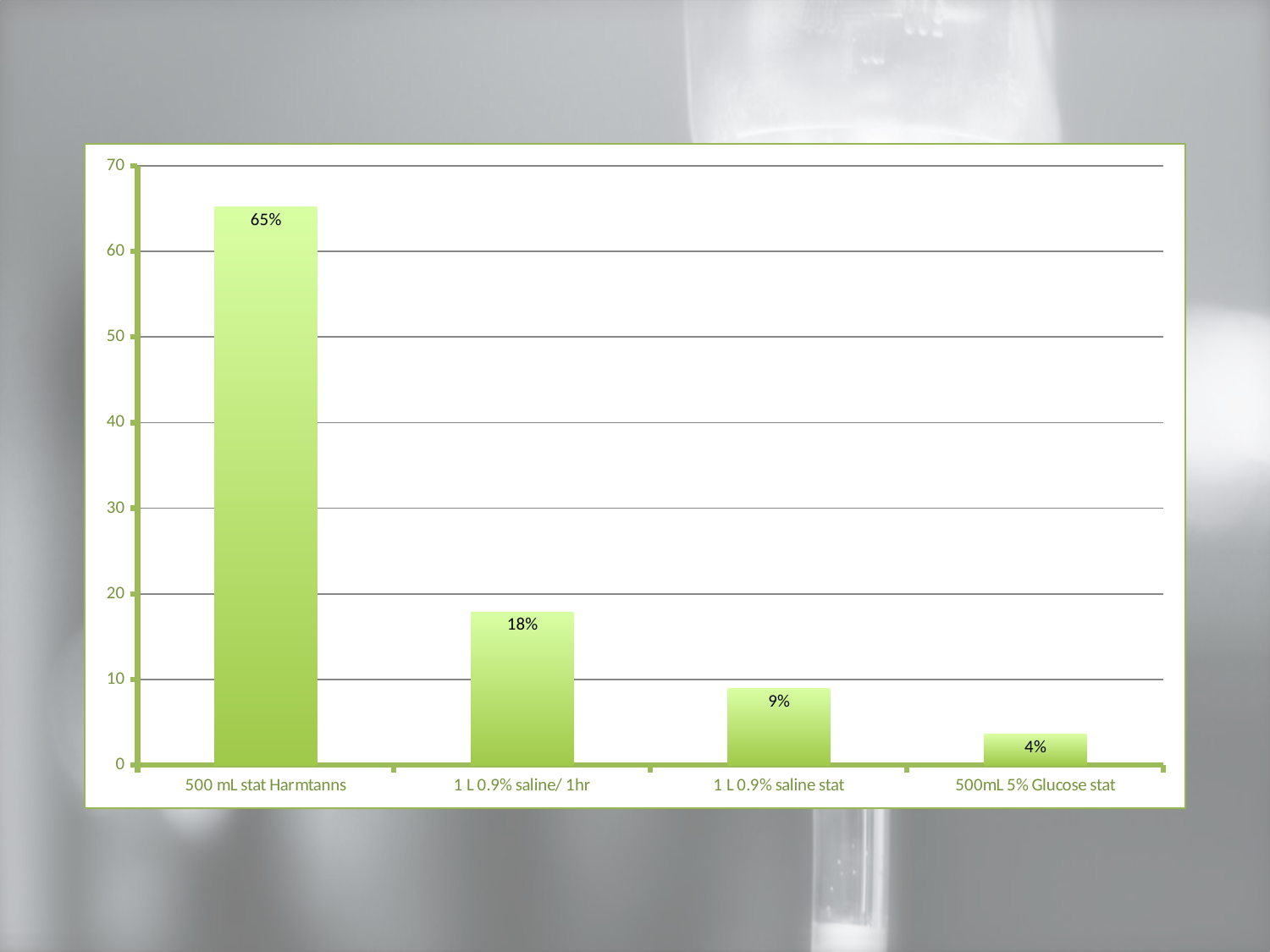

### Chart

| Category |  |
|---|---|
| 500 mL stat Harmtanns | 65.1785714285714 |
| 1 L 0.9% saline/ 1hr | 17.85714285714285 |
| 1 L 0.9% saline stat | 8.928571428571425 |
| 500mL 5% Glucose stat | 3.571428571428571 |